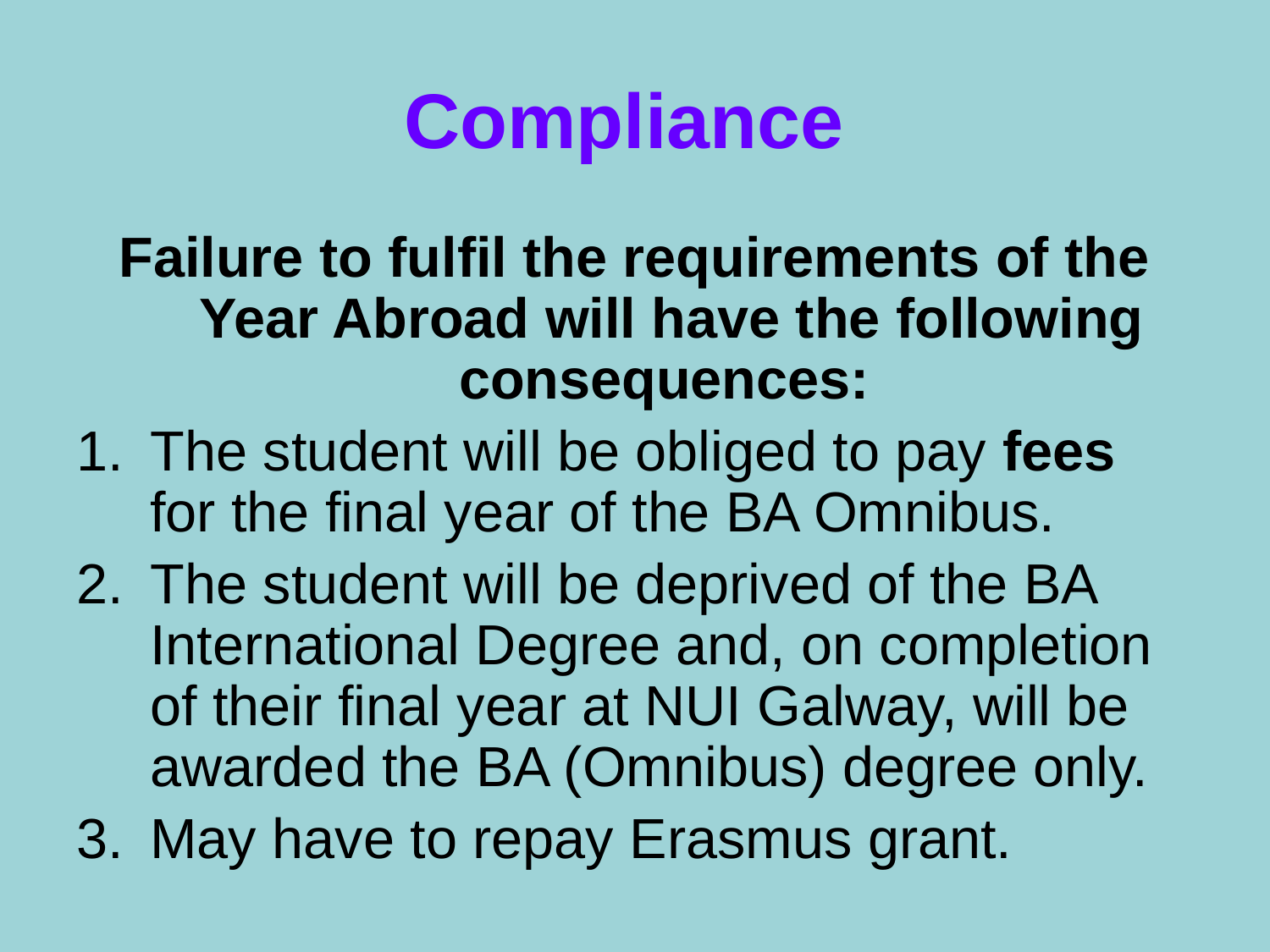

# Compliance
Failure to fulfil the requirements of the Year Abroad will have the following consequences:
The student will be obliged to pay fees for the final year of the BA Omnibus.
The student will be deprived of the BA International Degree and, on completion of their final year at NUI Galway, will be awarded the BA (Omnibus) degree only.
May have to repay Erasmus grant.